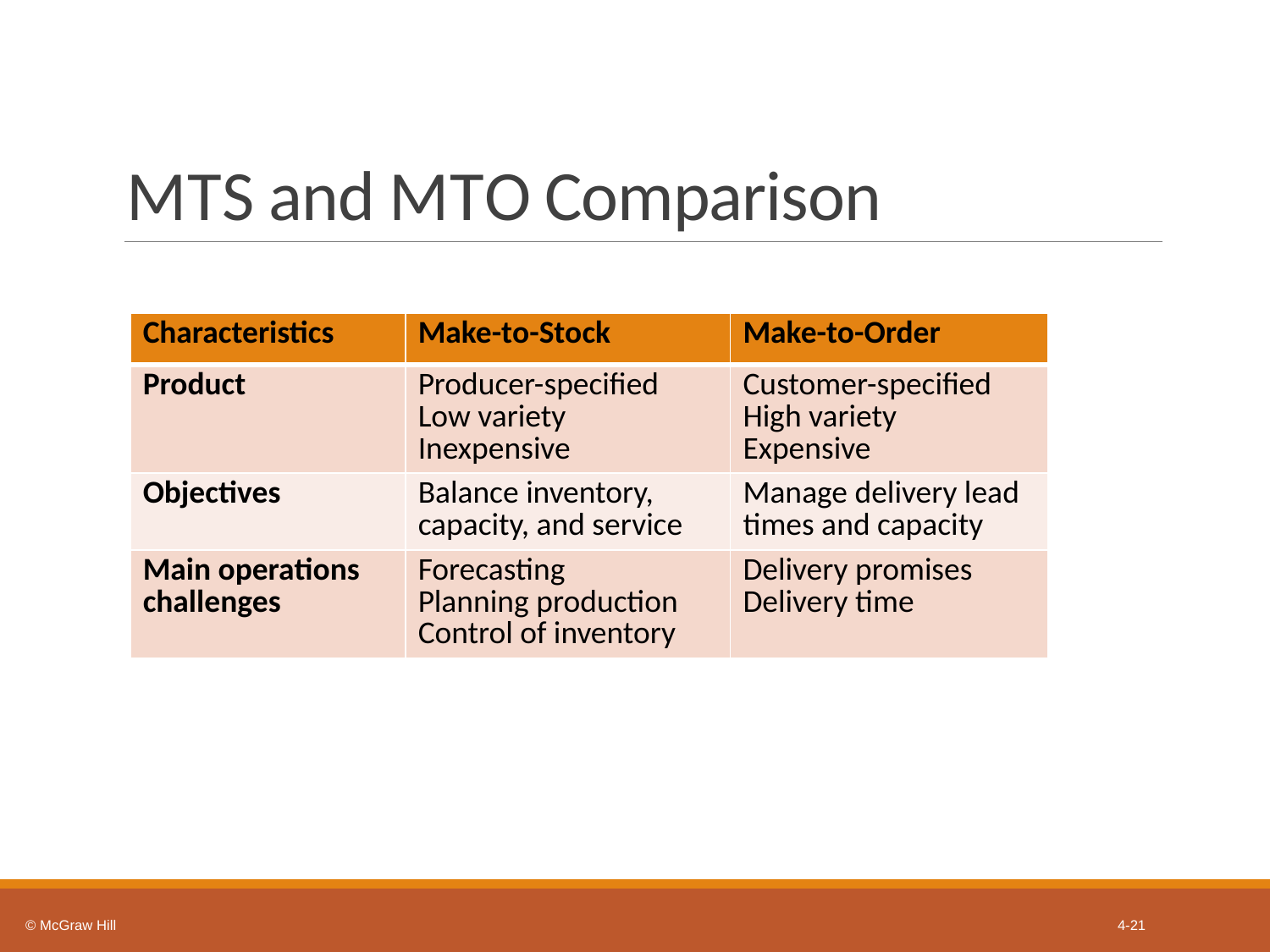

# M T S and M T O Comparison
| Characteristics | Make-to-Stock | Make-to-Order |
| --- | --- | --- |
| Product | Producer-specified Low variety Inexpensive | Customer-specified High variety Expensive |
| Objectives | Balance inventory, capacity, and service | Manage delivery lead times and capacity |
| Main operations challenges | Forecasting Planning production Control of inventory | Delivery promises Delivery time |